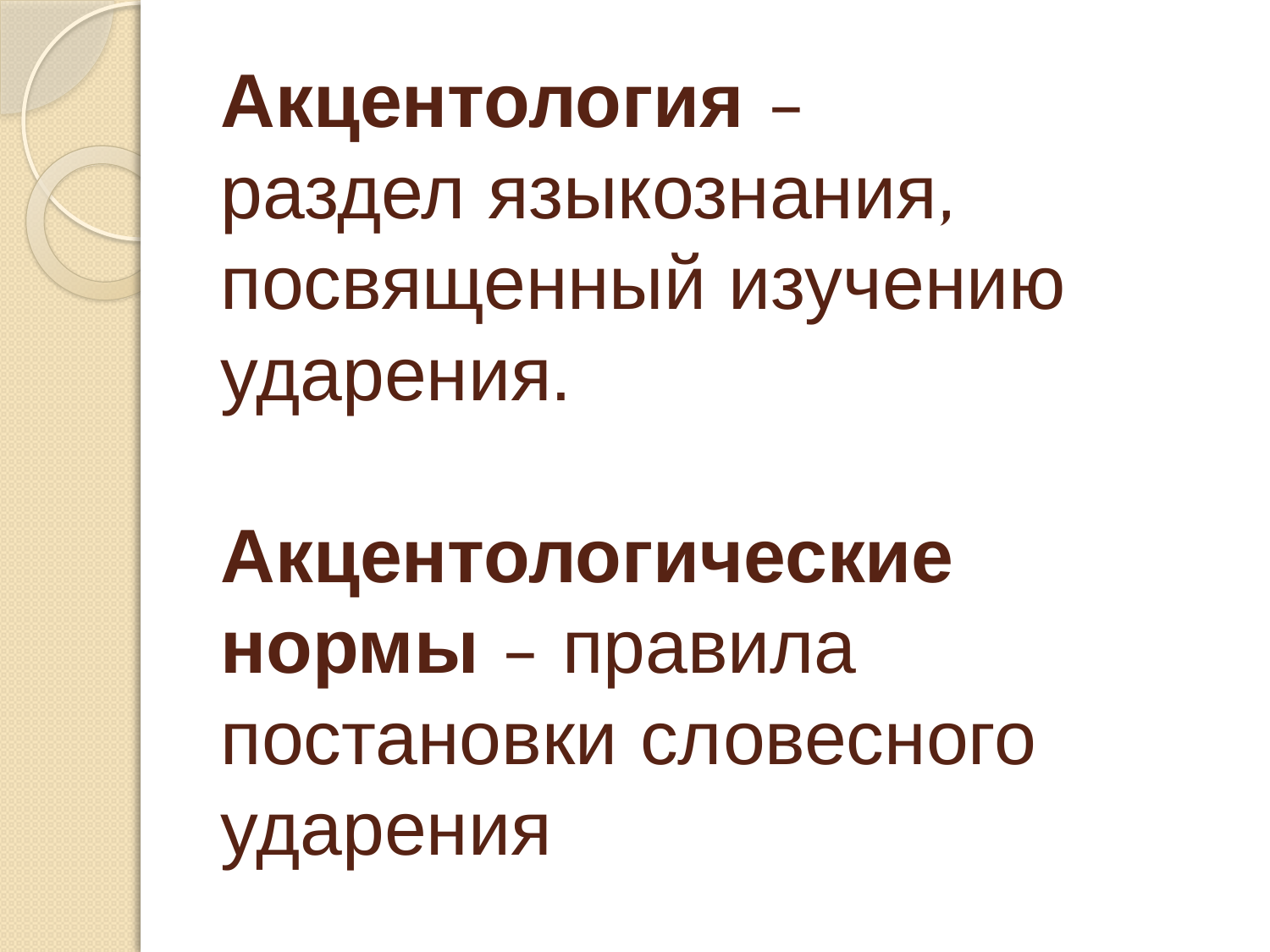

# Акцентология – раздел языкознания, посвященный изучению ударения.  Акцентологические нормы – правила постановки словесного ударения